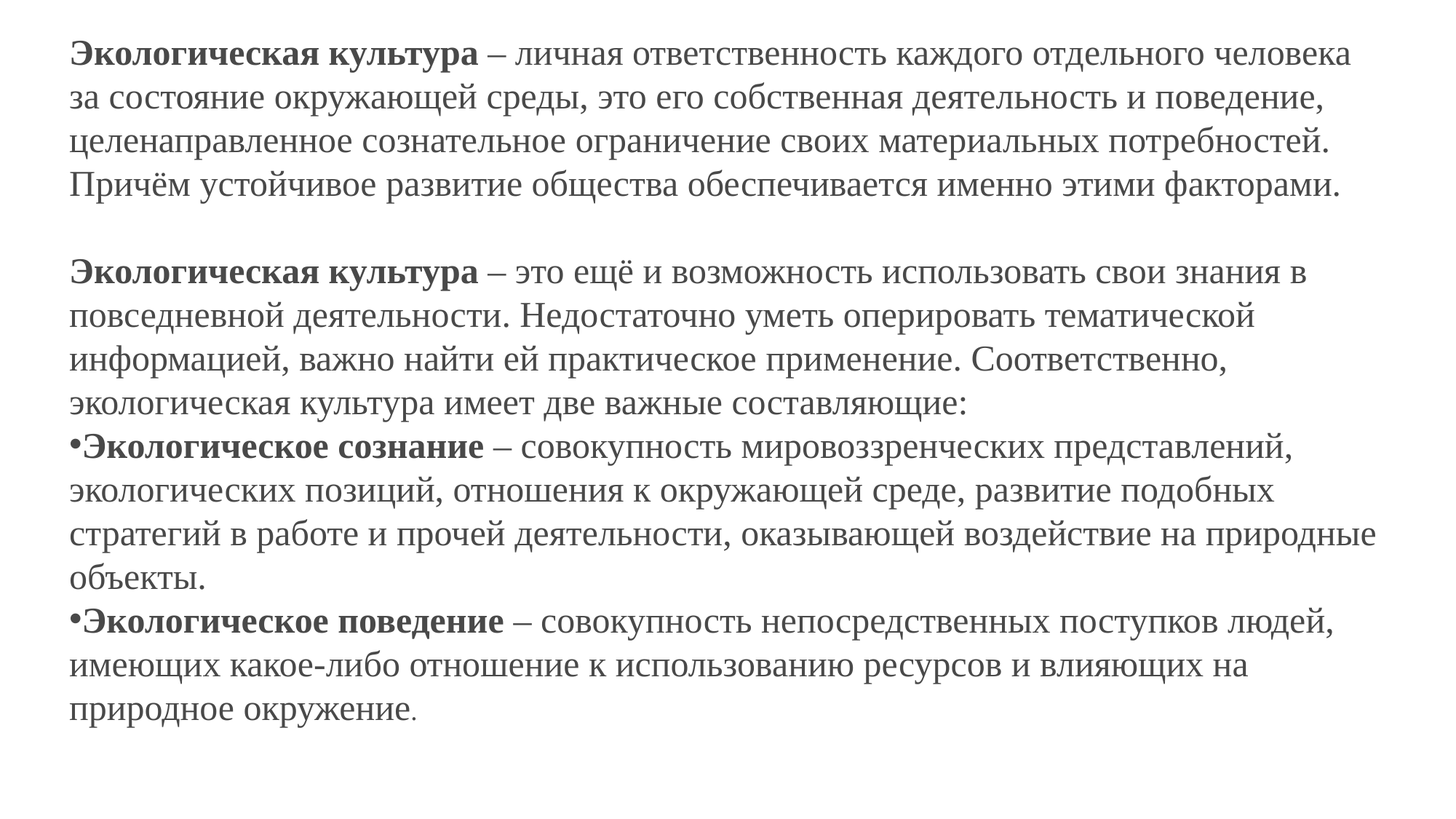

Экологическая культура – личная ответственность каждого отдельного человека за состояние окружающей среды, это его собственная деятельность и поведение, целенаправленное сознательное ограничение своих материальных потребностей. Причём устойчивое развитие общества обеспечивается именно этими факторами.

Экологическая культура – это ещё и возможность использовать свои знания в повседневной деятельности. Недостаточно уметь оперировать тематической информацией, важно найти ей практическое применение. Соответственно, экологическая культура имеет две важные составляющие:
Экологическое сознание – совокупность мировоззренческих представлений, экологических позиций, отношения к окружающей среде, развитие подобных стратегий в работе и прочей деятельности, оказывающей воздействие на природные объекты.
Экологическое поведение – совокупность непосредственных поступков людей, имеющих какое-либо отношение к использованию ресурсов и влияющих на природное окружение.